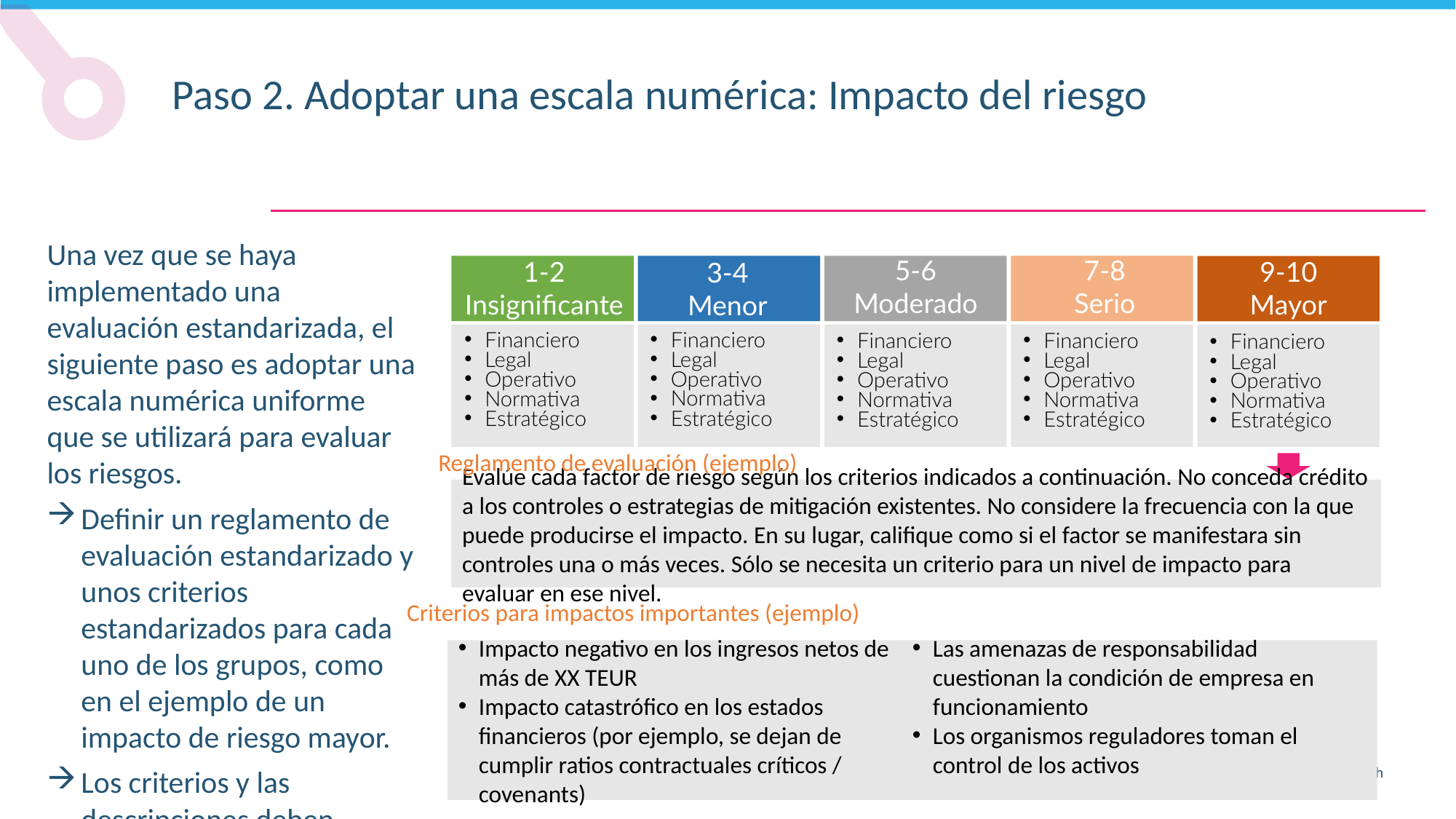

Paso 2. Adoptar una escala numérica: Impacto del riesgo
Una vez que se haya implementado una evaluación estandarizada, el siguiente paso es adoptar una escala numérica uniforme que se utilizará para evaluar los riesgos.
Definir un reglamento de evaluación estandarizado y unos criterios estandarizados para cada uno de los grupos, como en el ejemplo de un impacto de riesgo mayor.
Los criterios y las descripciones deben adaptarse a su empresa

7-8
Serio
5-6
Moderado
9-10
Mayor
1-2
Insignificante
3-4
Menor

Financiero
Legal
Operativo
Normativa
Estratégico
Financiero
Legal
Operativo
Normativa
Estratégico
Financiero
Legal
Operativo
Normativa
Estratégico
Financiero
Legal
Operativo
Normativa
Estratégico
Financiero
Legal
Operativo
Normativa
Estratégico
Reglamento de evaluación (ejemplo)

Evalúe cada factor de riesgo según los criterios indicados a continuación. No conceda crédito a los controles o estrategias de mitigación existentes. No considere la frecuencia con la que puede producirse el impacto. En su lugar, califique como si el factor se manifestara sin controles una o más veces. Sólo se necesita un criterio para un nivel de impacto para evaluar en ese nivel.
Criterios para impactos importantes (ejemplo)
Impacto negativo en los ingresos netos de más de XX TEUR
Impacto catastrófico en los estados financieros (por ejemplo, se dejan de cumplir ratios contractuales críticos / covenants)
Las amenazas de responsabilidad cuestionan la condición de empresa en funcionamiento
Los organismos reguladores toman el control de los activos